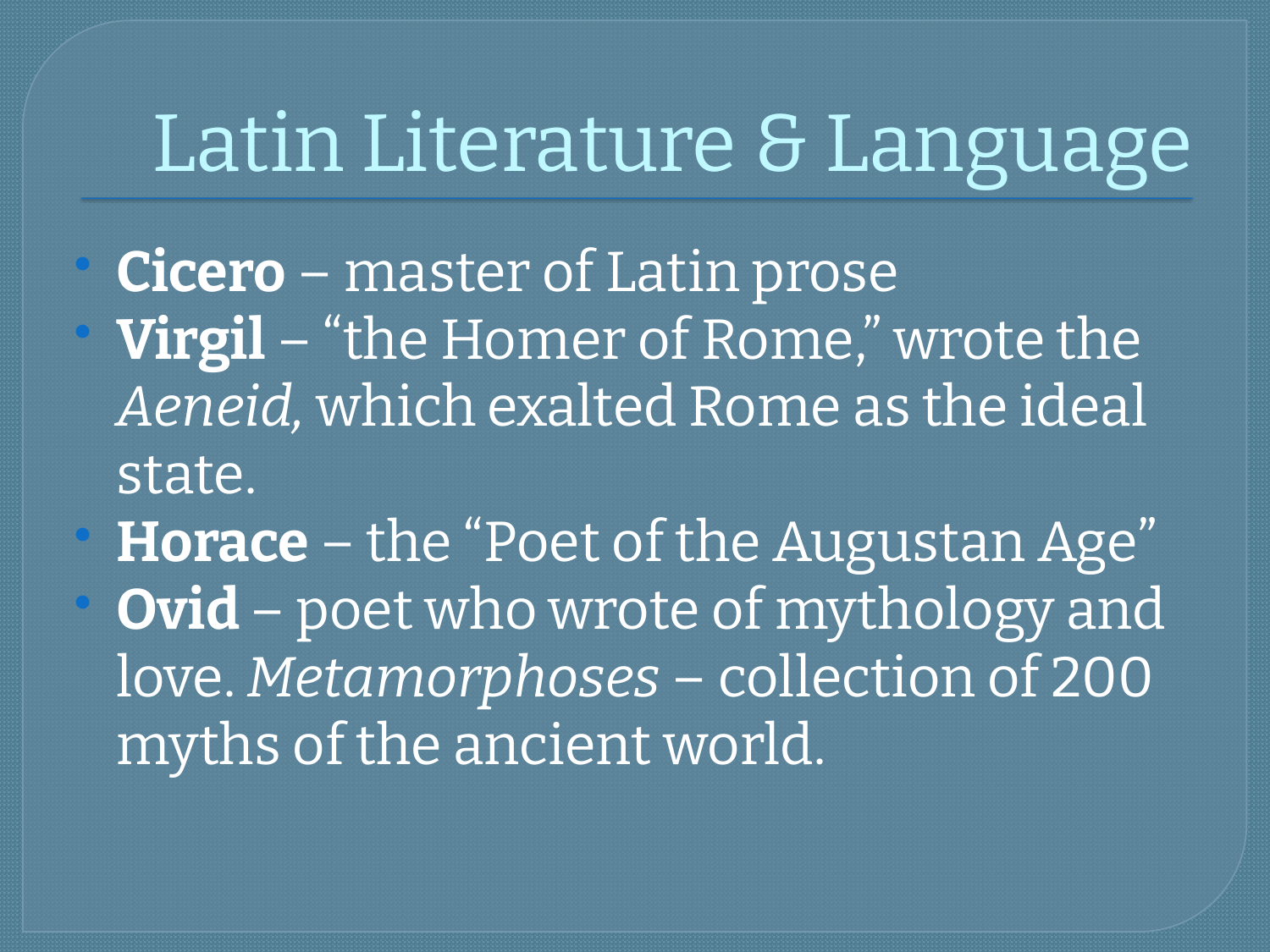

# Latin Literature & Language
Cicero – master of Latin prose
Virgil – “the Homer of Rome,” wrote the Aeneid, which exalted Rome as the ideal state.
Horace – the “Poet of the Augustan Age”
Ovid – poet who wrote of mythology and love. Metamorphoses – collection of 200 myths of the ancient world.